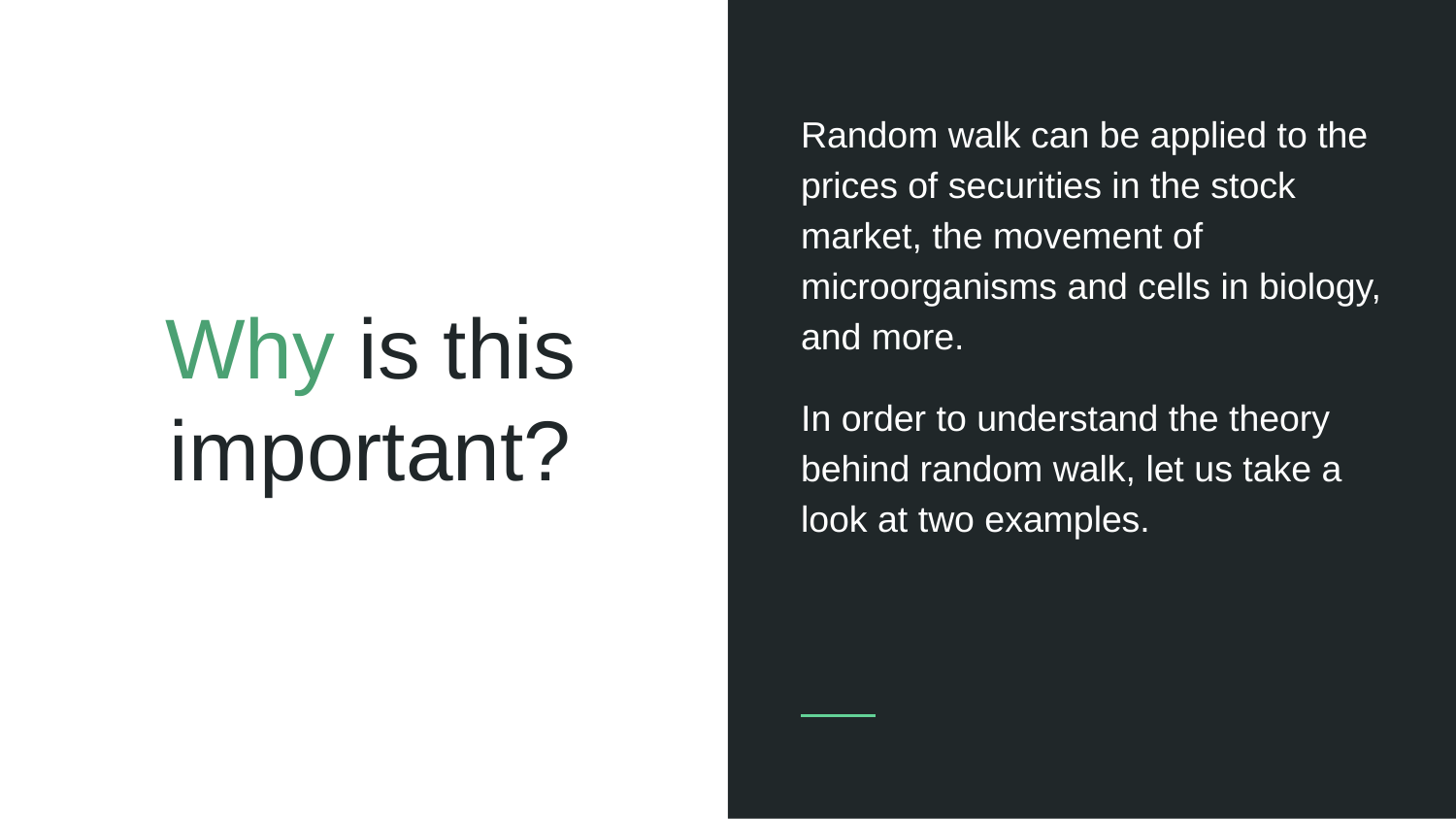

Random walk can be applied to the prices of securities in the stock market, the movement of microorganisms and cells in biology, and more.
In order to understand the theory behind random walk, let us take a look at two examples.
# Why is this important?